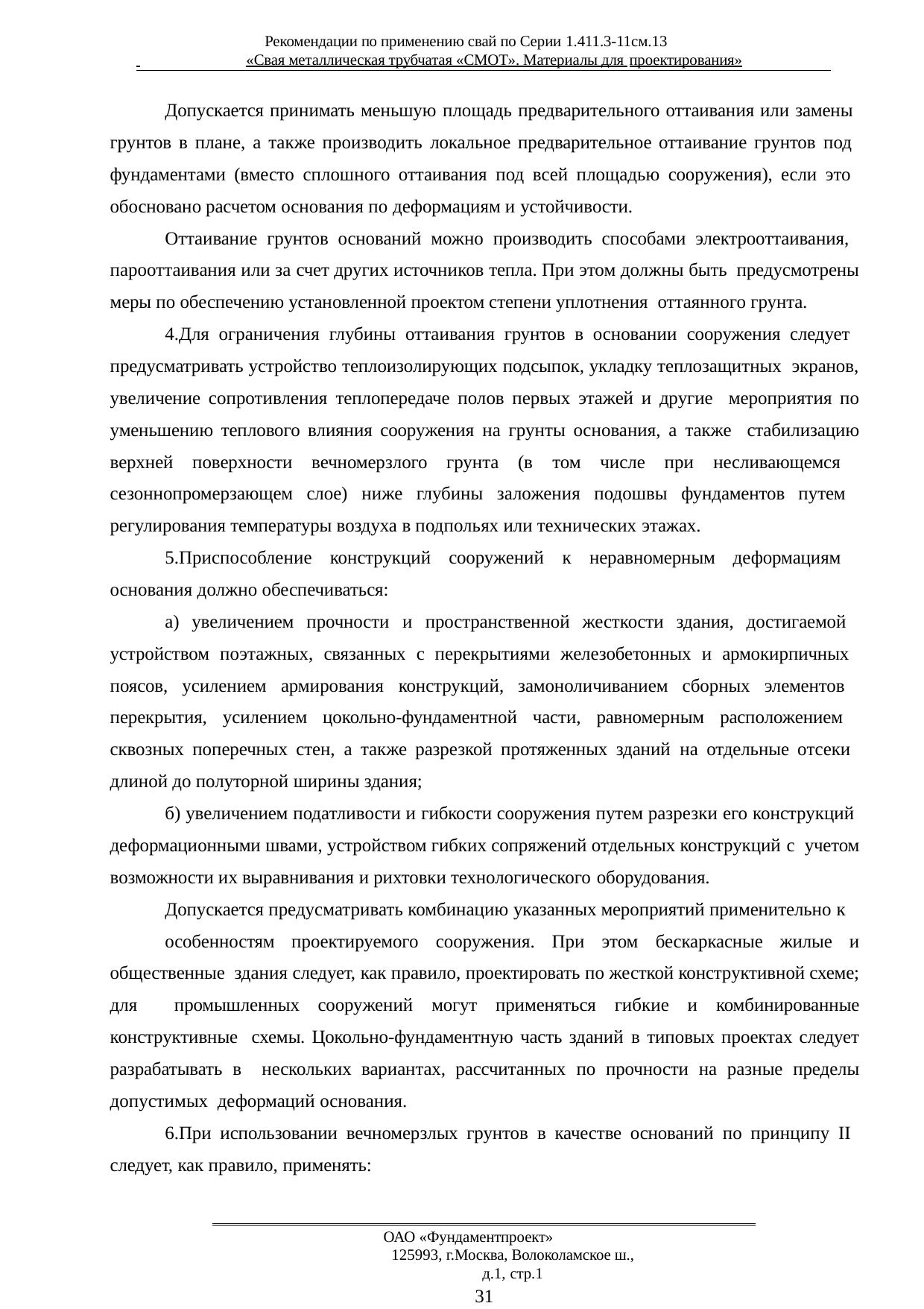

Рекомендации по применению свай по Серии 1.411.3-11см.13
 	«Свая металлическая трубчатая «СМОТ». Материалы для проектирования»

Допускается принимать меньшую площадь предварительного оттаивания или замены  грунтов в плане, а также производить локальное предварительное оттаивание грунтов под  фундаментами (вместо сплошного оттаивания под всей площадью сооружения), если это  обосновано расчетом основания по деформациям и устойчивости.
Оттаивание грунтов оснований можно производить способами электрооттаивания,  парооттаивания или за счет других источников тепла. При этом должны быть  предусмотрены меры по обеспечению установленной проектом степени уплотнения  оттаянного грунта.
Для ограничения глубины оттаивания грунтов в основании сооружения следует  предусматривать устройство теплоизолирующих подсыпок, укладку теплозащитных  экранов, увеличение сопротивления теплопередаче полов первых этажей и другие  мероприятия по уменьшению теплового влияния сооружения на грунты основания, а также  стабилизацию верхней поверхности вечномерзлого грунта (в том числе при несливающемся  сезоннопромерзающем слое) ниже глубины заложения подошвы фундаментов путем  регулирования температуры воздуха в подпольях или технических этажах.
Приспособление конструкций сооружений к неравномерным деформациям  основания должно обеспечиваться:
а) увеличением прочности и пространственной жесткости здания, достигаемой  устройством поэтажных, связанных с перекрытиями железобетонных и армокирпичных  поясов, усилением армирования конструкций, замоноличиванием сборных элементов  перекрытия, усилением цокольно-фундаментной части, равномерным расположением  сквозных поперечных стен, а также разрезкой протяженных зданий на отдельные отсеки  длиной до полуторной ширины здания;
б) увеличением податливости и гибкости сооружения путем разрезки его конструкций  деформационными швами, устройством гибких сопряжений отдельных конструкций с  учетом возможности их выравнивания и рихтовки технологического оборудования.
Допускается предусматривать комбинацию указанных мероприятий применительно к
особенностям проектируемого сооружения. При этом бескаркасные жилые и общественные  здания следует, как правило, проектировать по жесткой конструктивной схеме; для  промышленных сооружений могут применяться гибкие и комбинированные конструктивные  схемы. Цокольно-фундаментную часть зданий в типовых проектах следует разрабатывать в  нескольких вариантах, рассчитанных по прочности на разные пределы допустимых  деформаций основания.
При использовании вечномерзлых грунтов в качестве оснований по принципу II  следует, как правило, применять:
ОАО «Фундаментпроект»
125993, г.Москва, Волоколамское ш., д.1, стр.1
31